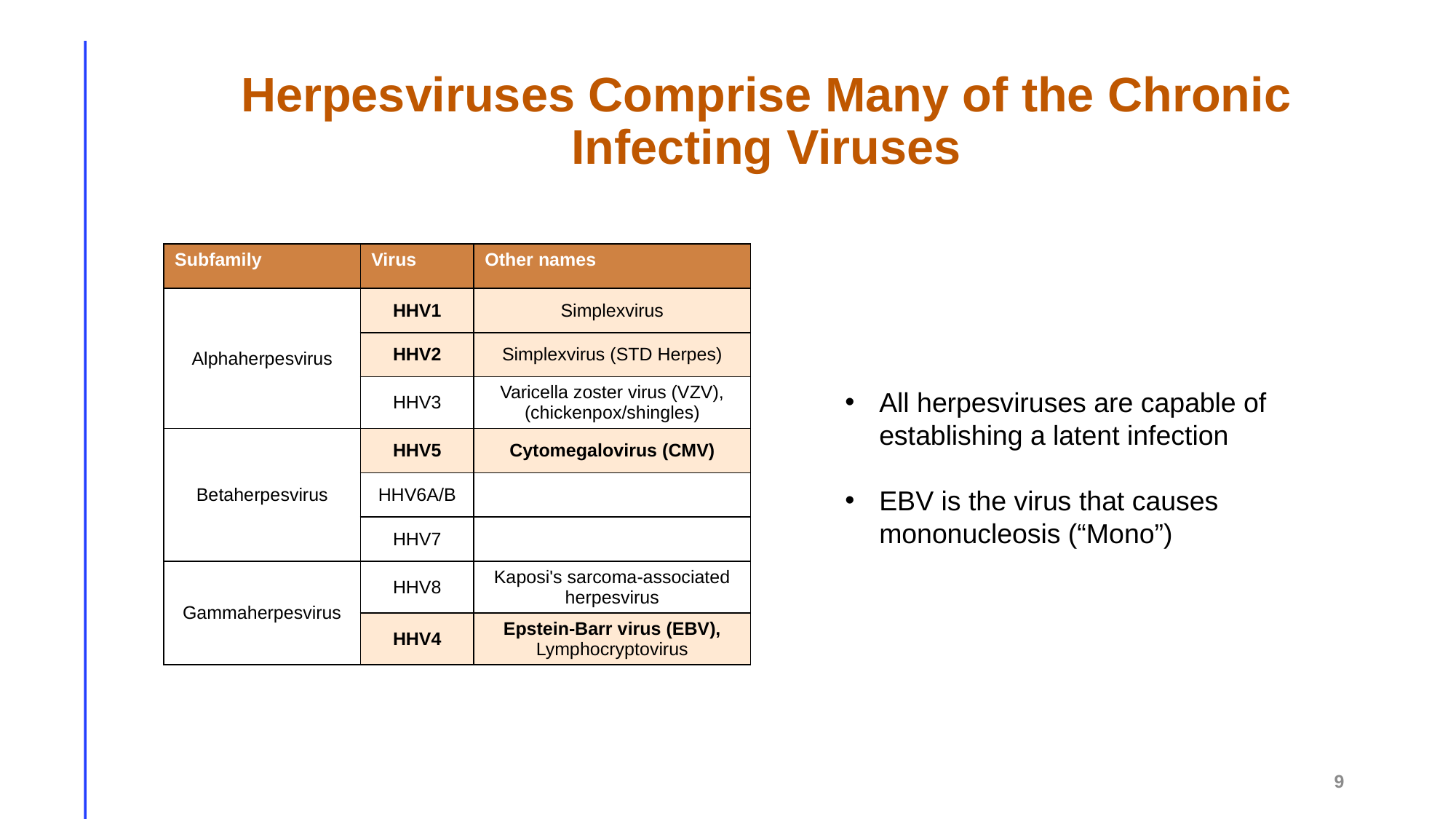

# Herpesviruses Comprise Many of the Chronic Infecting Viruses
| Subfamily | Virus | Other names |
| --- | --- | --- |
| Alphaherpesvirus | HHV1 | Simplexvirus |
| Alphaherpesvirus | HHV2 | Simplexvirus (STD Herpes) |
| Alphaherpesvirus | HHV3 | Varicella zoster virus (VZV), (chickenpox/shingles) |
| Betaherpesvirus | HHV5 | Cytomegalovirus (CMV) |
| Betaherpesvirus | HHV6A/B |  |
| Betaherpesvirus | HHV7 |  |
| Gammaherpesvirus | HHV8 | Kaposi's sarcoma-associated herpesvirus |
| Gammaherpesvirus | HHV4 | Epstein-Barr virus (EBV), Lymphocryptovirus |

All herpesviruses are capable of establishing a latent infection

EBV is the virus that causes mononucleosis (“Mono”)

9